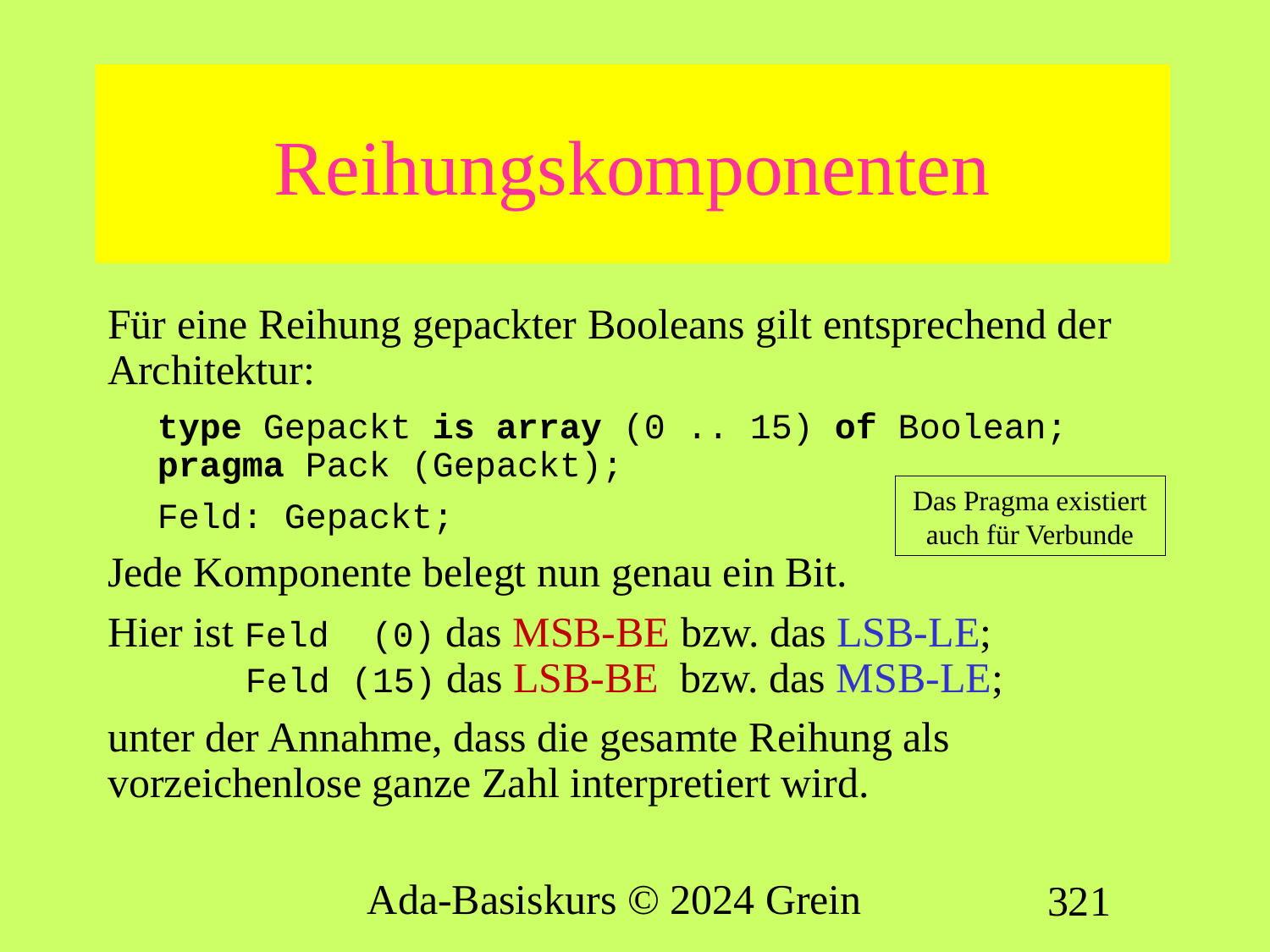

# Reihungskomponenten
Für eine Reihung gepackter Booleans gilt entsprechend der Architektur:
type Gepackt is array (0 .. 15) of Boolean;
pragma Pack (Gepackt);
Feld: Gepackt;
Jede Komponente belegt nun genau ein Bit.
Hier ist Feld  (0) das MSB-BE bzw. das LSB-LE;
             Feld (15) das LSB-BE  bzw. das MSB-LE;
unter der Annahme, dass die gesamte Reihung als vorzeichenlose ganze Zahl interpretiert wird.
Das Pragma existiert auch für Verbunde
Ada-Basiskurs © 2024 Grein
321